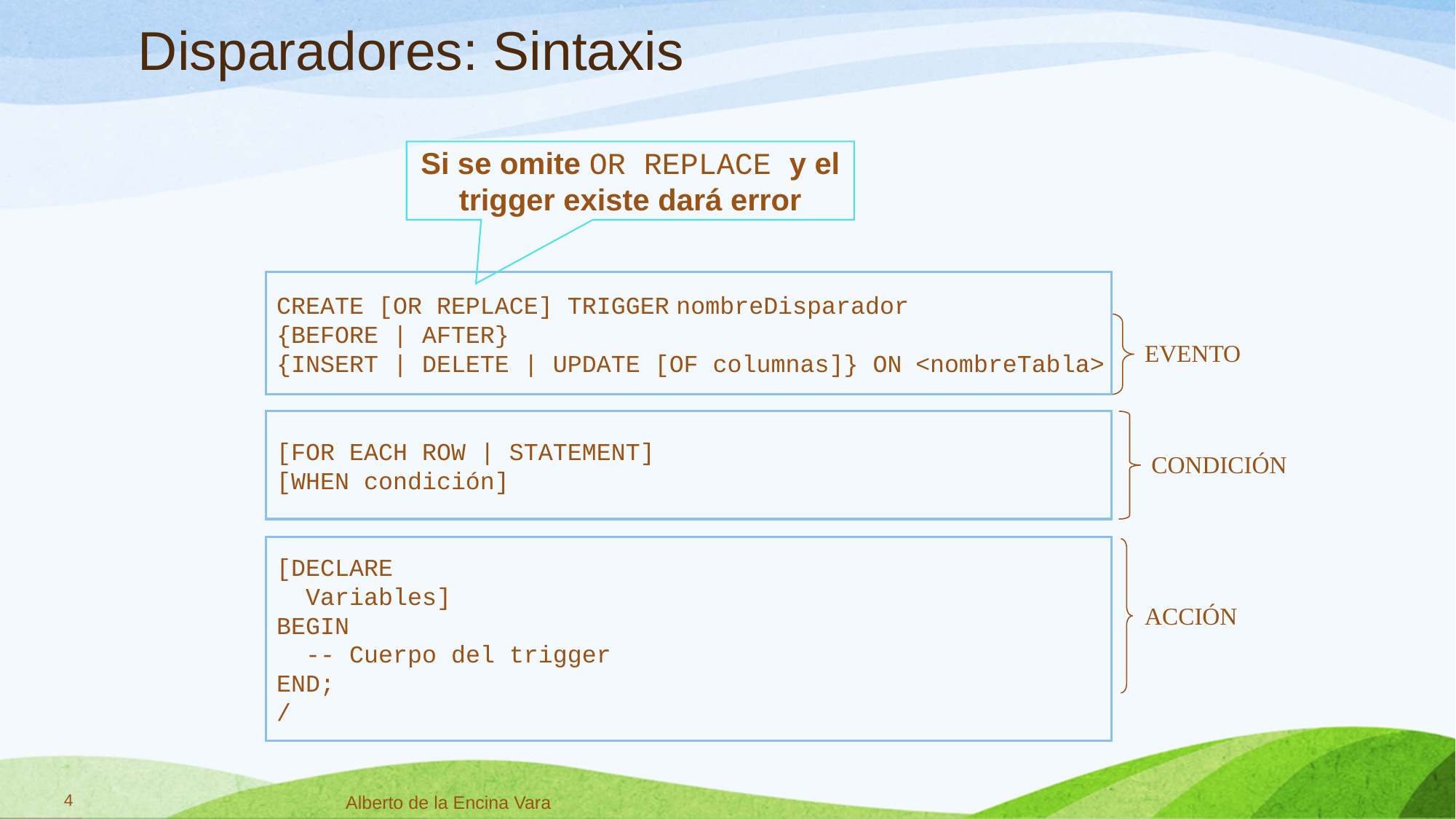

# Disparadores: Sintaxis
Si se omite OR REPLACE y el trigger existe dará error
CREATE [OR REPLACE] TRIGGER nombreDisparador
{BEFORE | AFTER}
{INSERT | DELETE | UPDATE [OF columnas]} ON  <nombreTabla>

EVENTO

[FOR EACH ROW | STATEMENT]
[WHEN condición]
CONDICIÓN
[DECLARE
  Variables]
BEGIN
  -- Cuerpo del trigger
END;
/

ACCIÓN
4
Alberto de la Encina Vara